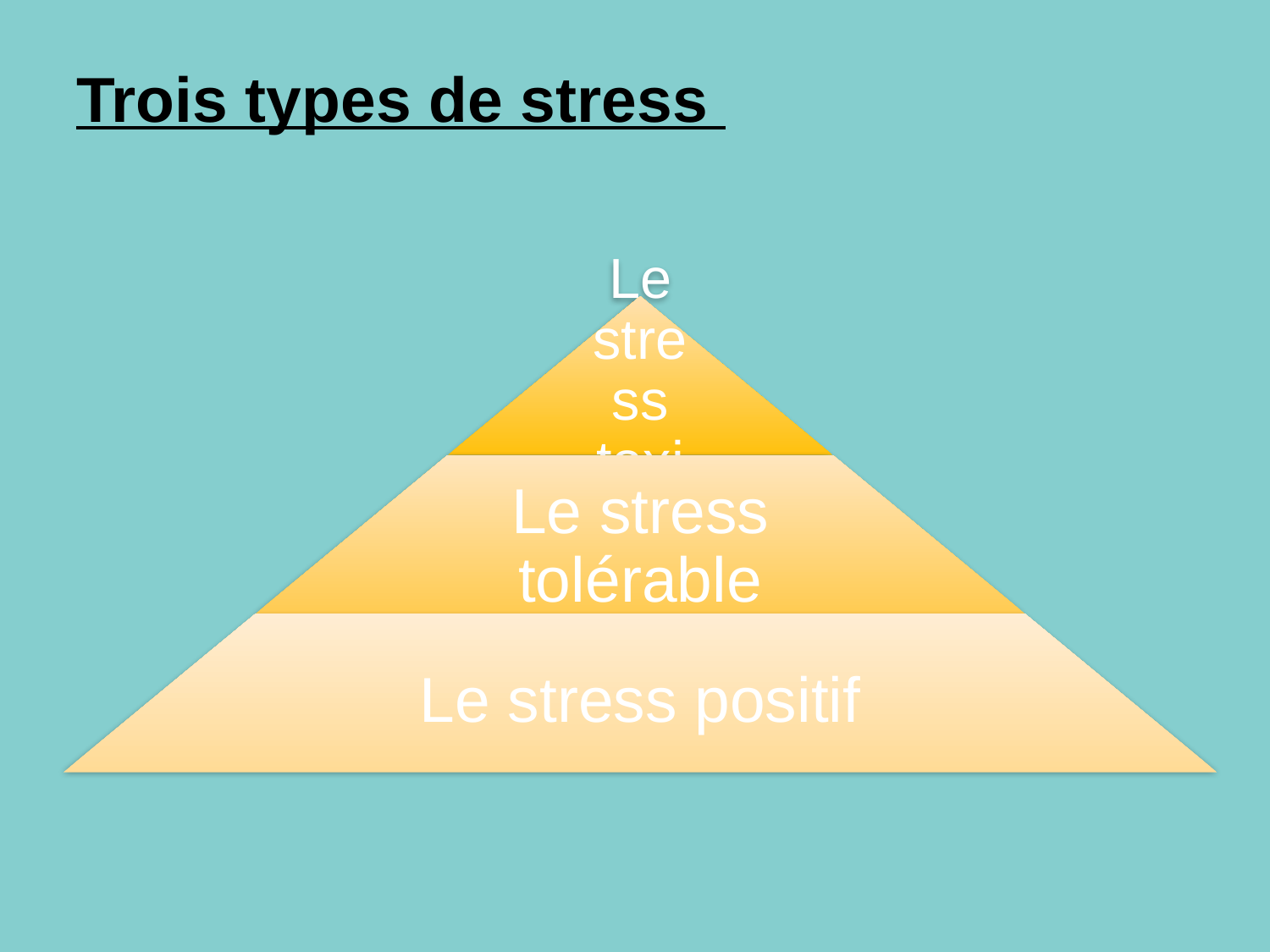

# Trois types de stress
Le stress toxique
Le stress tolérable
Le stress positif